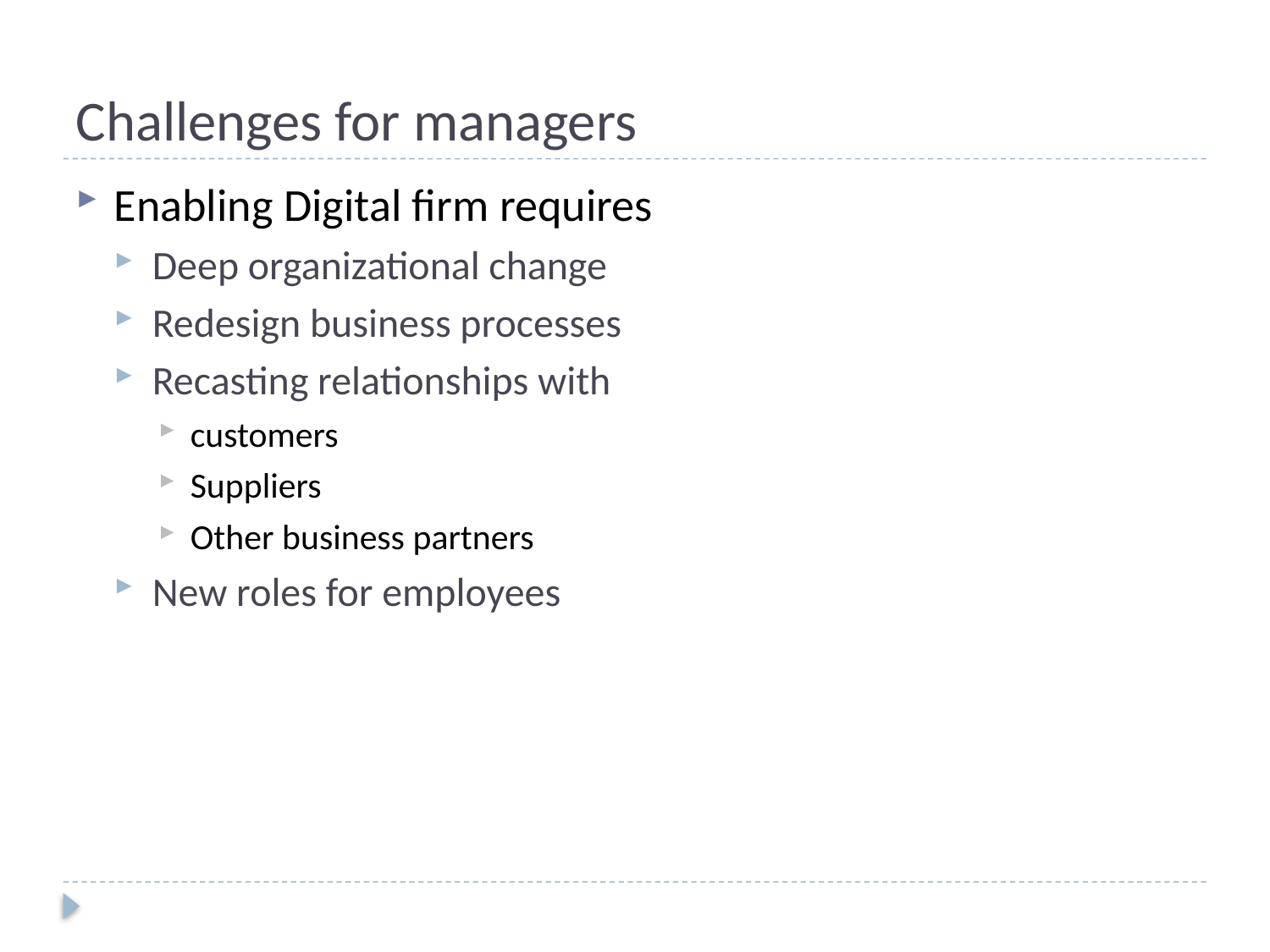

# Challenges for managers
Enabling Digital firm requires
Deep organizational change
Redesign business processes
Recasting relationships with
customers
Suppliers
Other business partners
New roles for employees